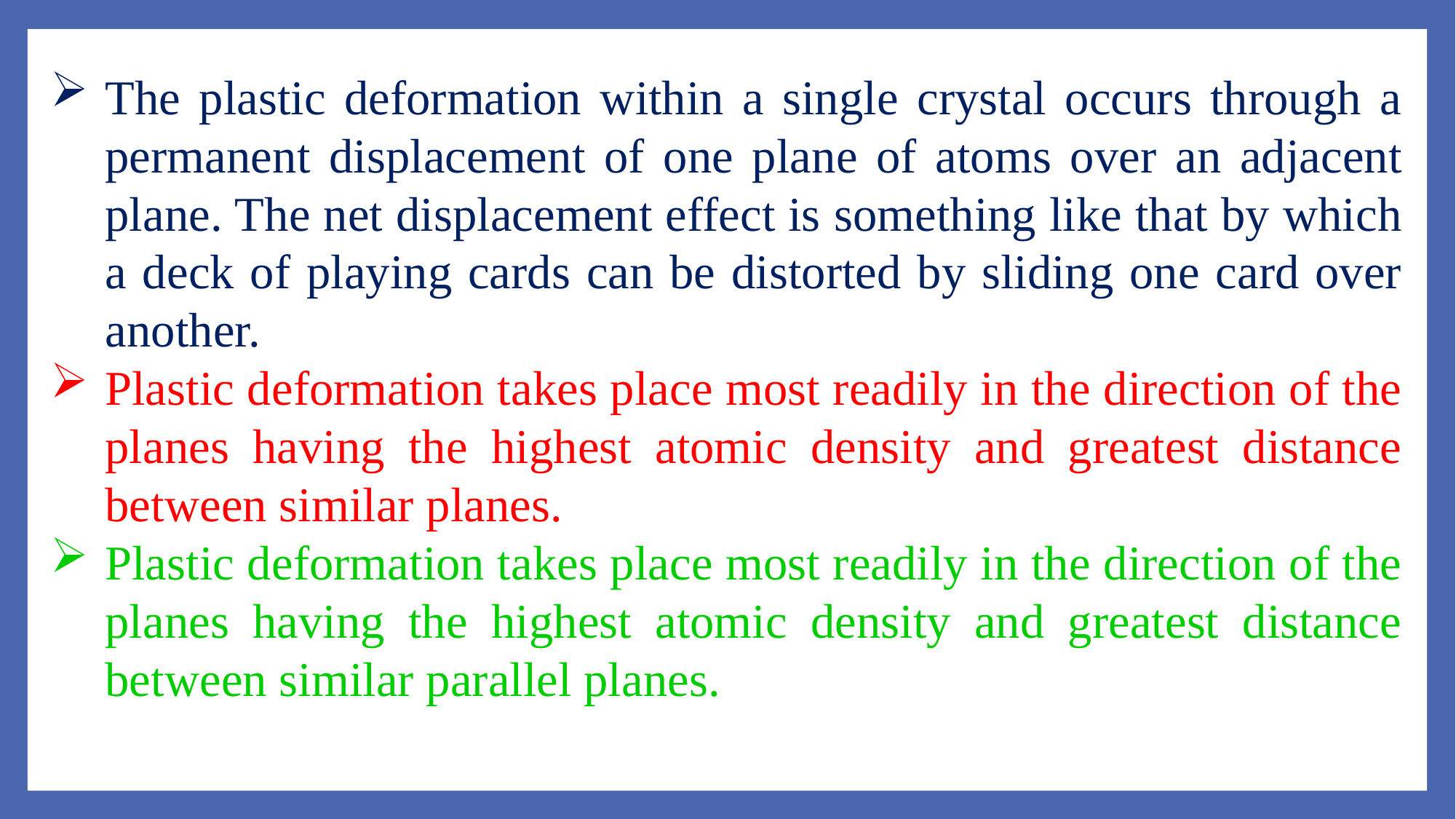

The plastic deformation within a single crystal occurs through a permanent displacement of one plane of atoms over an adjacent plane. The net displacement effect is something like that by which a deck of playing cards can be distorted by sliding one card over another.
Plastic deformation takes place most readily in the direction of the planes having the highest atomic density and greatest distance between similar planes.
Plastic deformation takes place most readily in the direction of the planes having the highest atomic density and greatest distance between similar parallel planes.